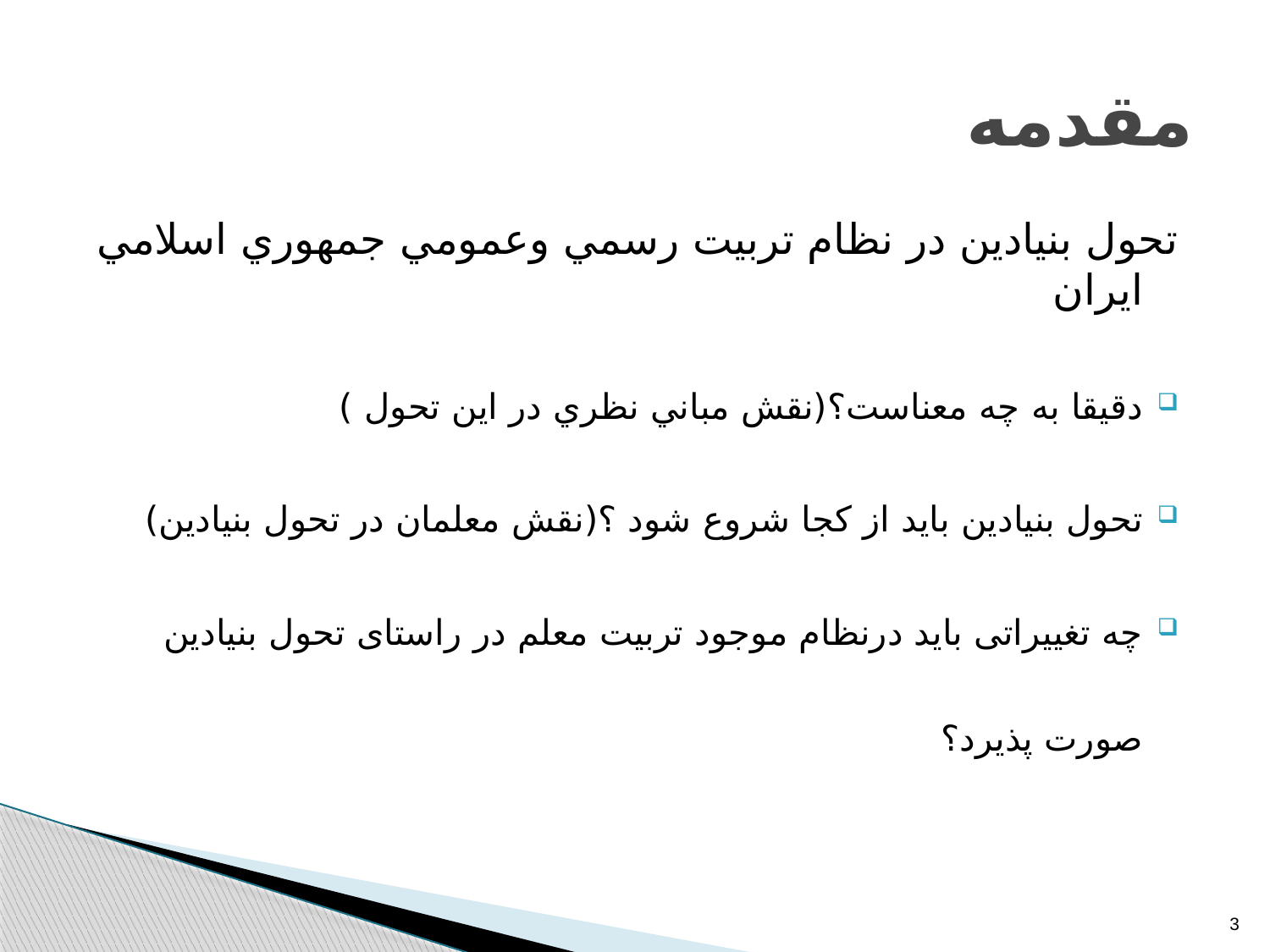

# مقدمه
تحول بنيادين در نظام تربيت رسمي وعمومي جمهوري اسلامي ايران
دقيقا به چه معناست؟(نقش مباني نظري در اين تحول )
تحول بنيادين بايد از كجا شروع شود ؟(نقش معلمان در تحول بنیادین)
چه تغییراتی باید درنظام موجود تربیت معلم در راستای تحول بنیادین   صورت پذیرد؟
3